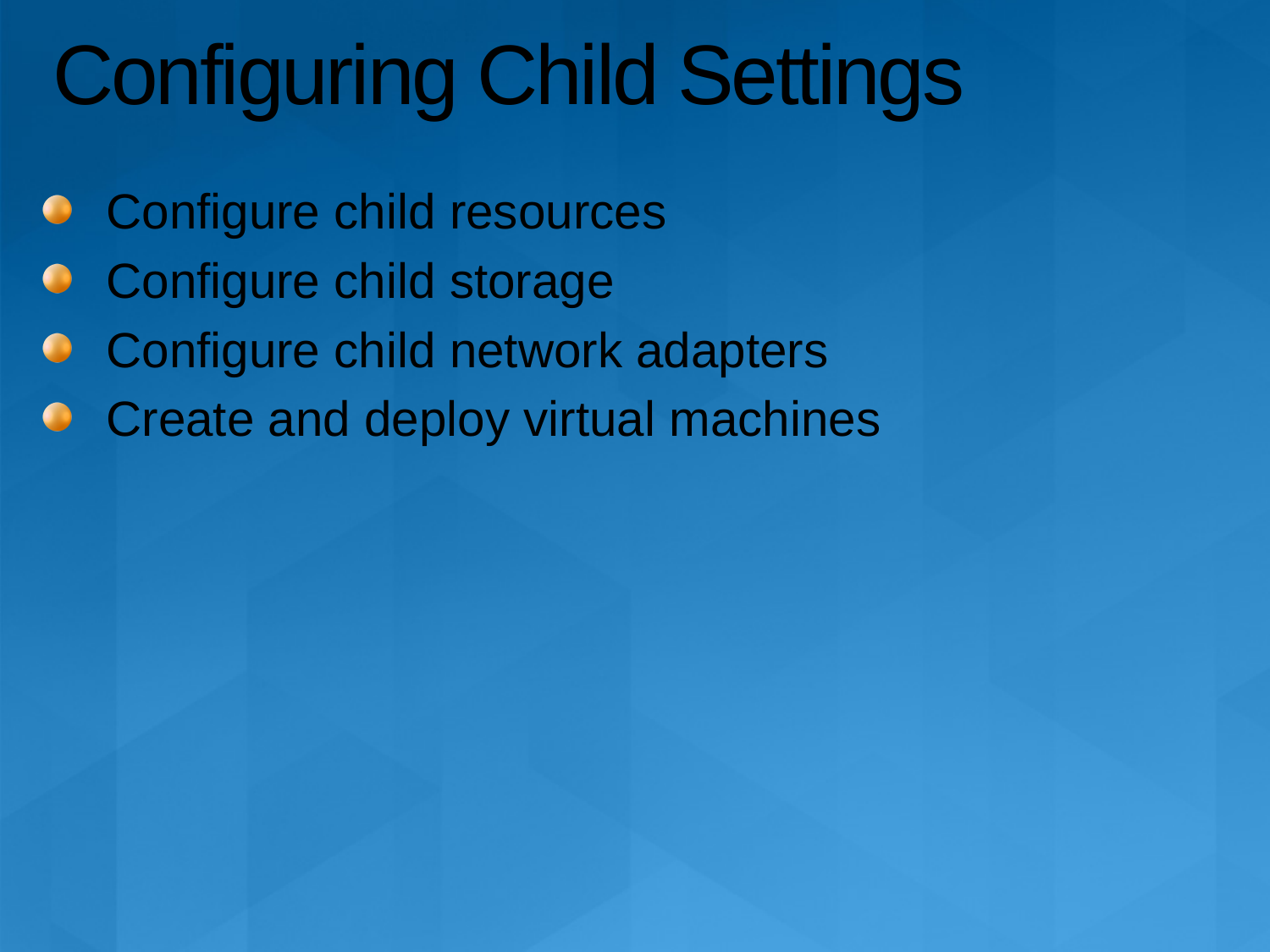

# Configuring Child Settings
Configure child resources
Configure child storage
Configure child network adapters
Create and deploy virtual machines